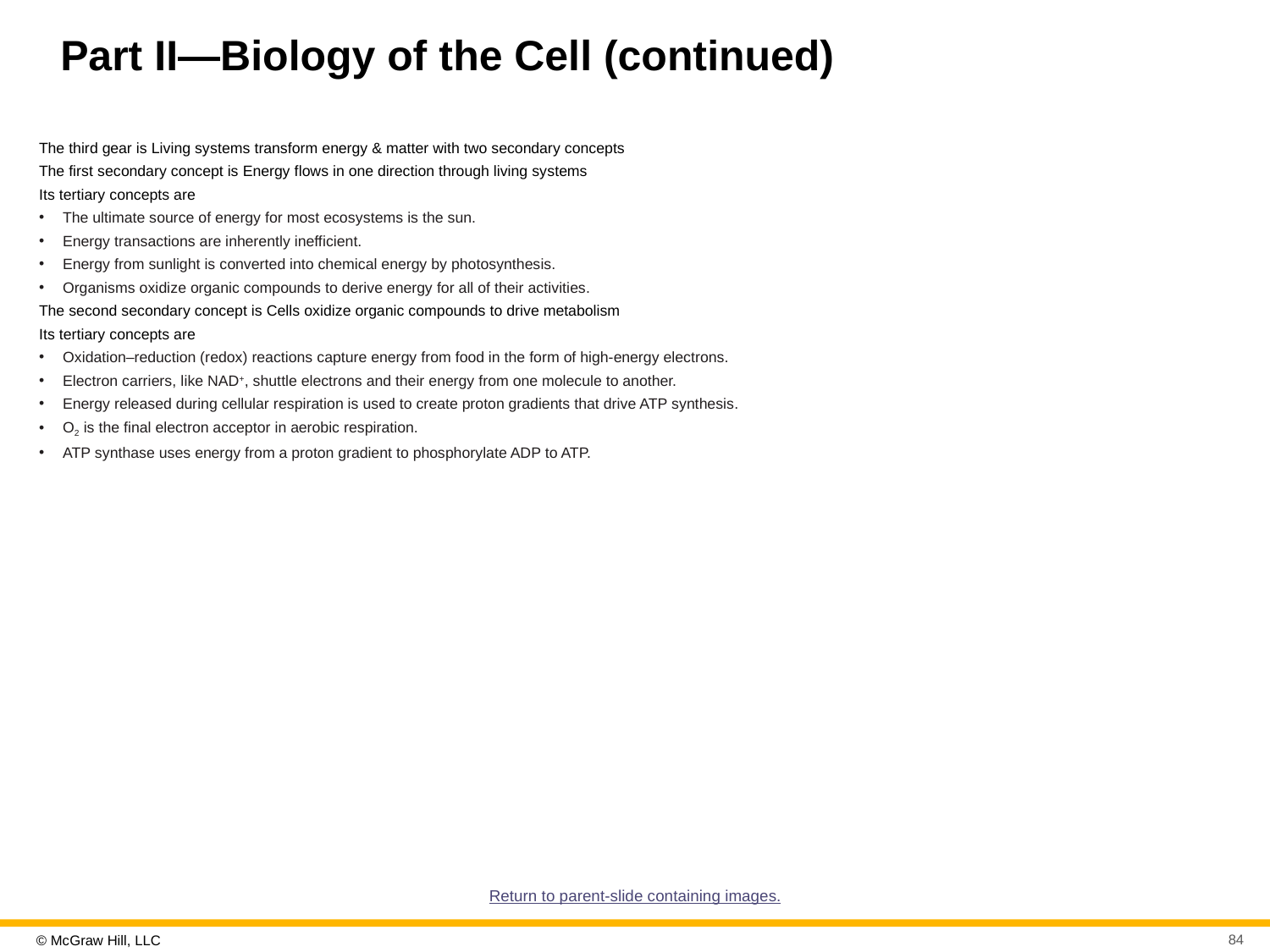

# Part II—Biology of the Cell (continued)

The third gear is Living systems transform energy & matter with two secondary concepts
The first secondary concept is Energy flows in one direction through living systems
Its tertiary concepts are
The ultimate source of energy for most ecosystems is the sun.
Energy transactions are inherently inefficient.
Energy from sunlight is converted into chemical energy by photosynthesis.
Organisms oxidize organic compounds to derive energy for all of their activities.
The second secondary concept is Cells oxidize organic compounds to drive metabolism
Its tertiary concepts are
Oxidation–reduction (redox) reactions capture energy from food in the form of high-energy electrons.
Electron carriers, like NAD+, shuttle electrons and their energy from one molecule to another.
Energy released during cellular respiration is used to create proton gradients that drive ATP synthesis.
O2 is the final electron acceptor in aerobic respiration.
ATP synthase uses energy from a proton gradient to phosphorylate ADP to ATP.

Return to parent-slide containing images.
84